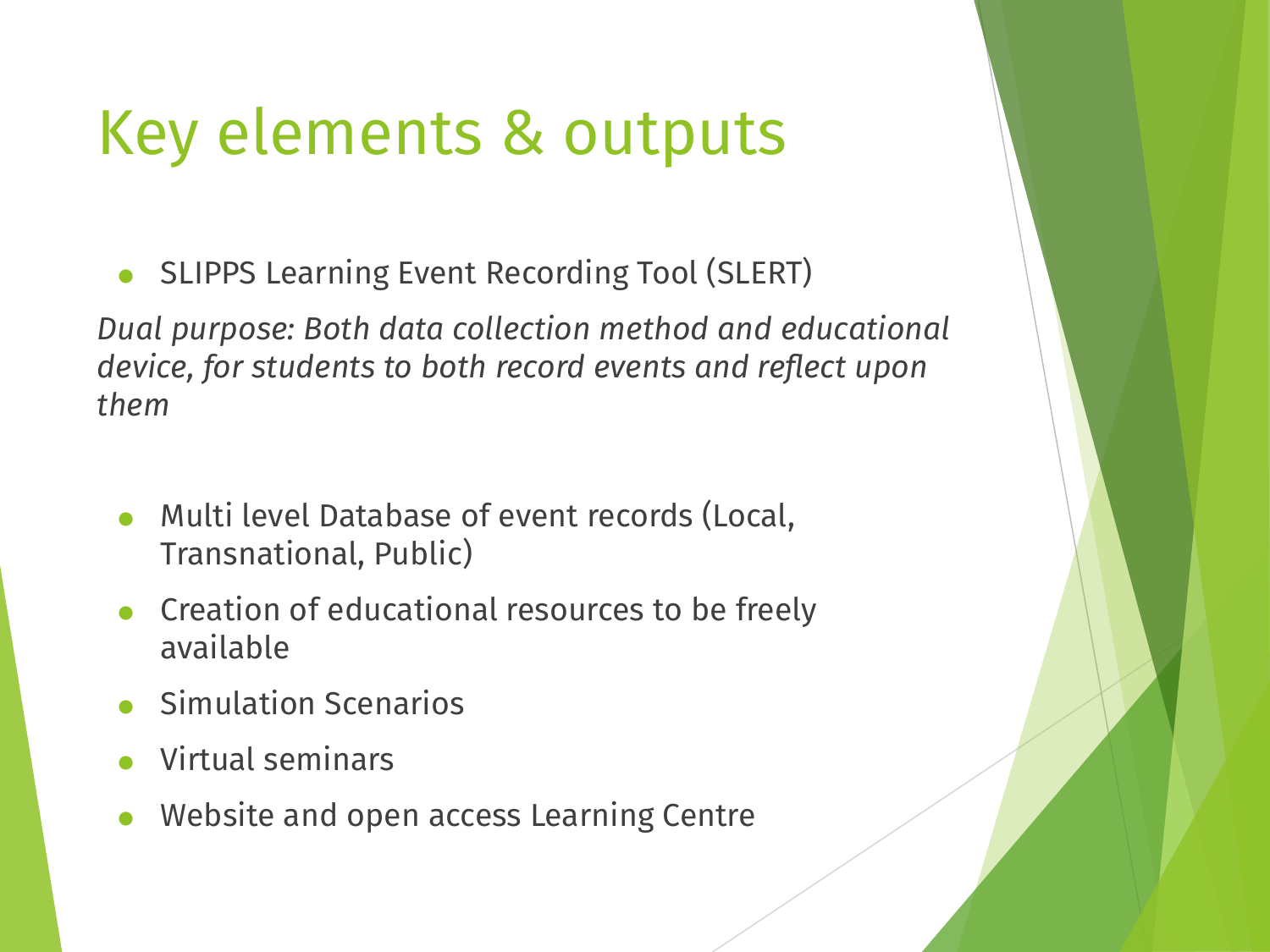

# Key elements & outputs
SLIPPS Learning Event Recording Tool (SLERT)
Dual purpose: Both data collection method and educational device, for students to both record events and reflect upon them

Multi level Database of event records (Local, Transnational, Public)
Creation of educational resources to be freely available
Simulation Scenarios
Virtual seminars
Website and open access Learning Centre